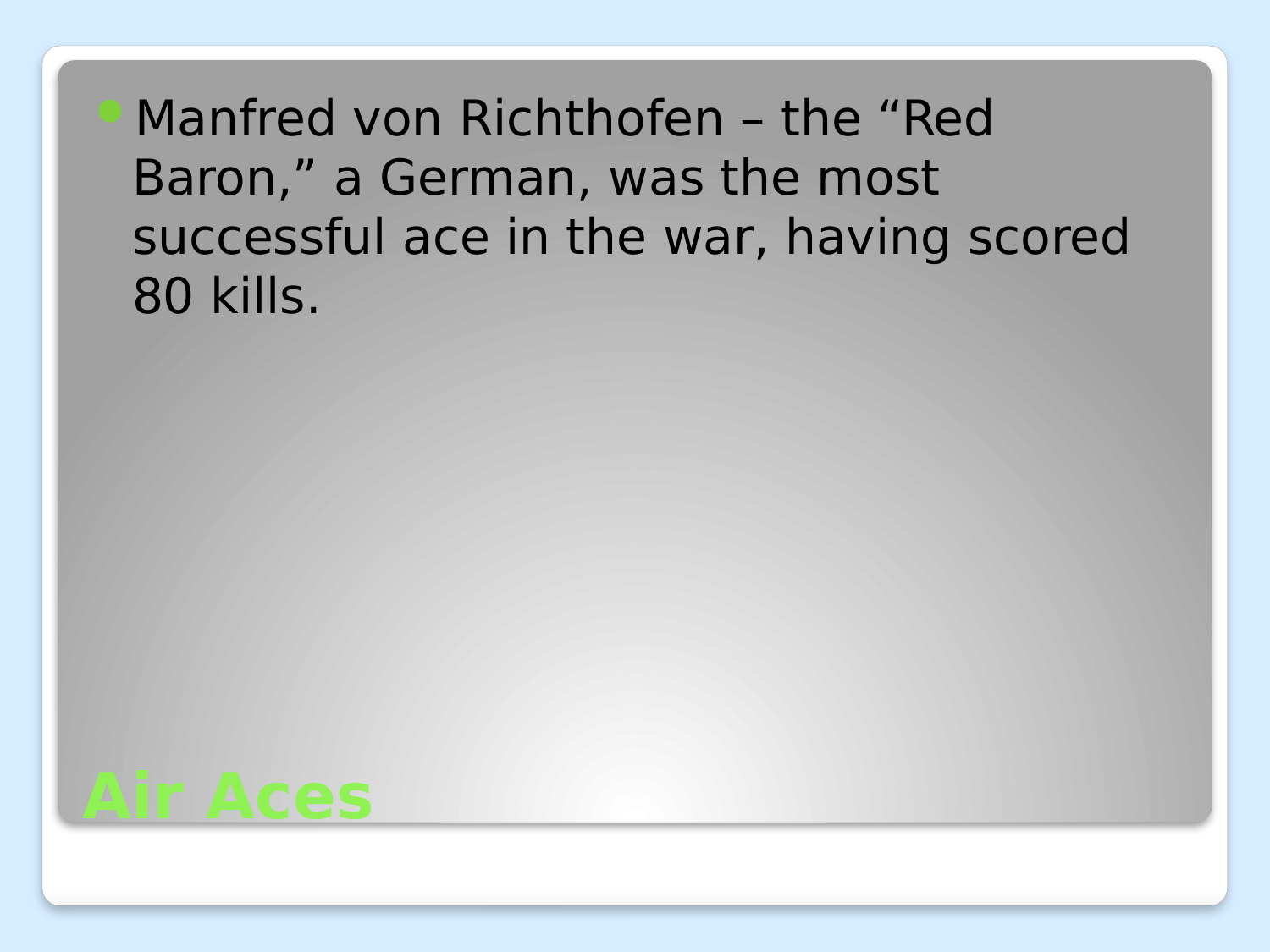

Manfred von Richthofen – the “Red Baron,” a German, was the most successful ace in the war, having scored 80 kills.
# Air Aces